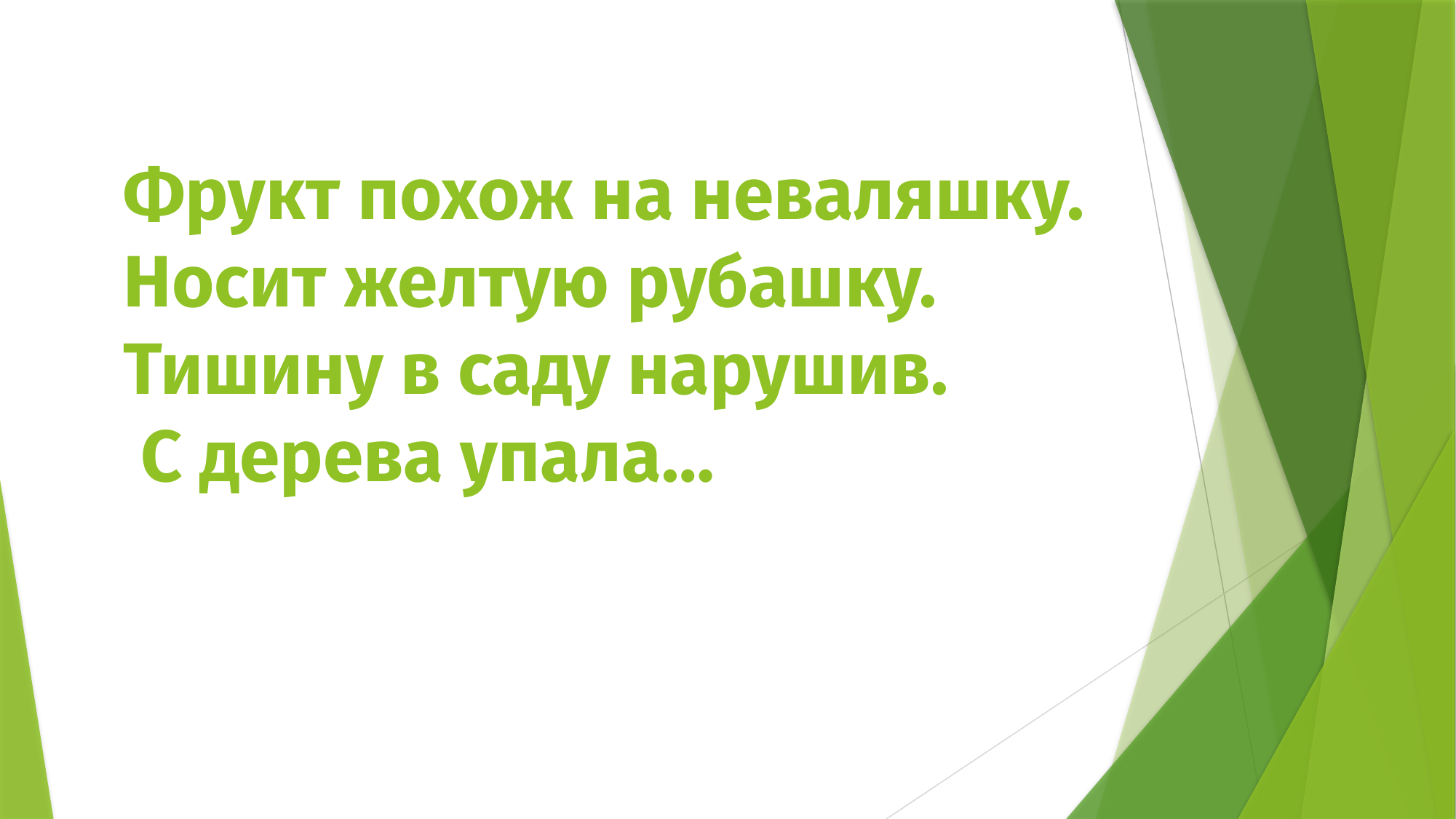

# Фрукт похож на неваляшку. Носит желтую рубашку. Тишину в саду нарушив. С дерева упала…